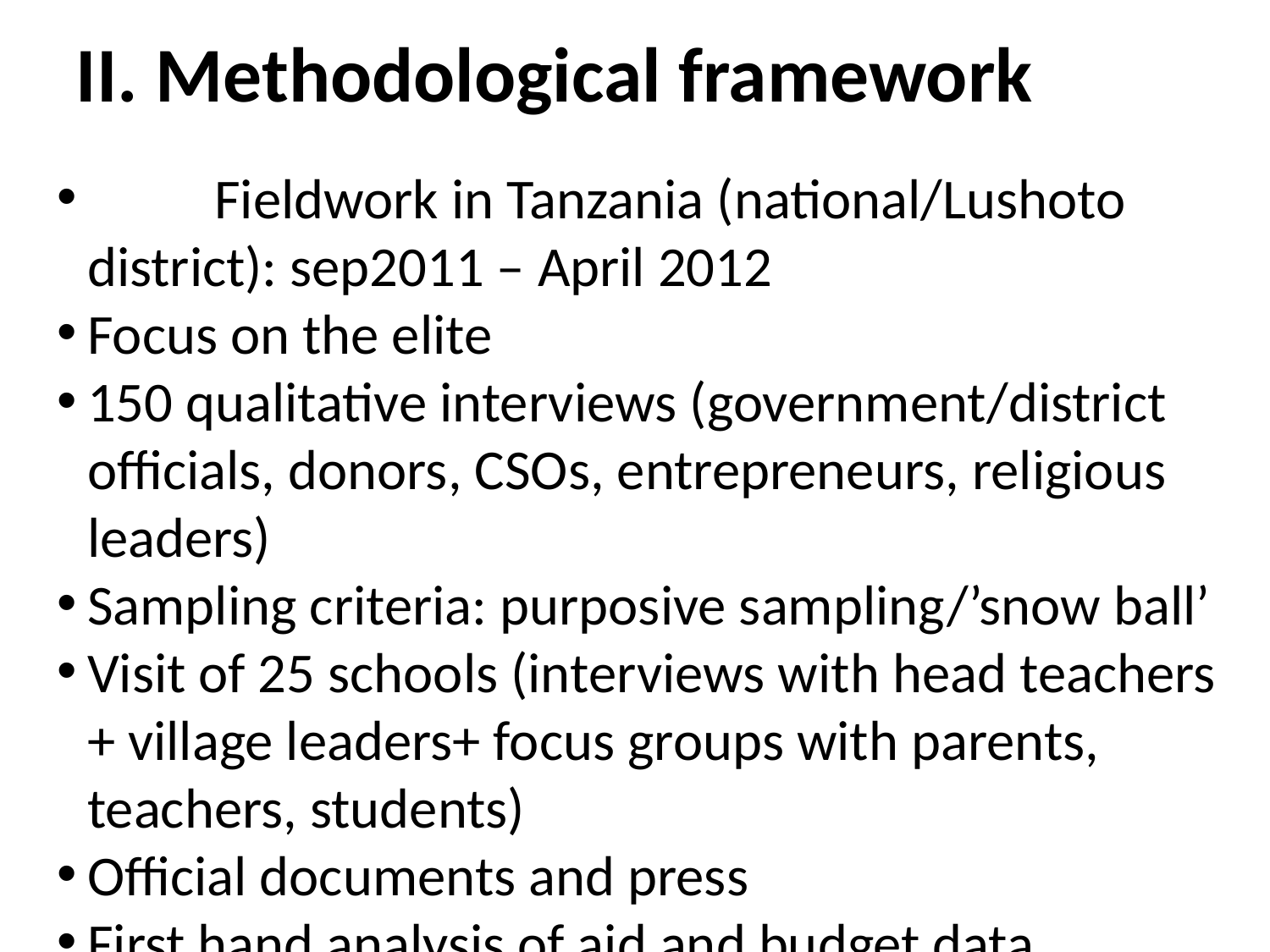

11
II. Methodological framework

	Fieldwork in Tanzania (national/Lushoto district): sep2011 – April 2012
Focus on the elite
150 qualitative interviews (government/district officials, donors, CSOs, entrepreneurs, religious leaders)
Sampling criteria: purposive sampling/’snow ball’
Visit of 25 schools (interviews with head teachers + village leaders+ focus groups with parents, teachers, students)
Official documents and press
First hand analysis of aid and budget data